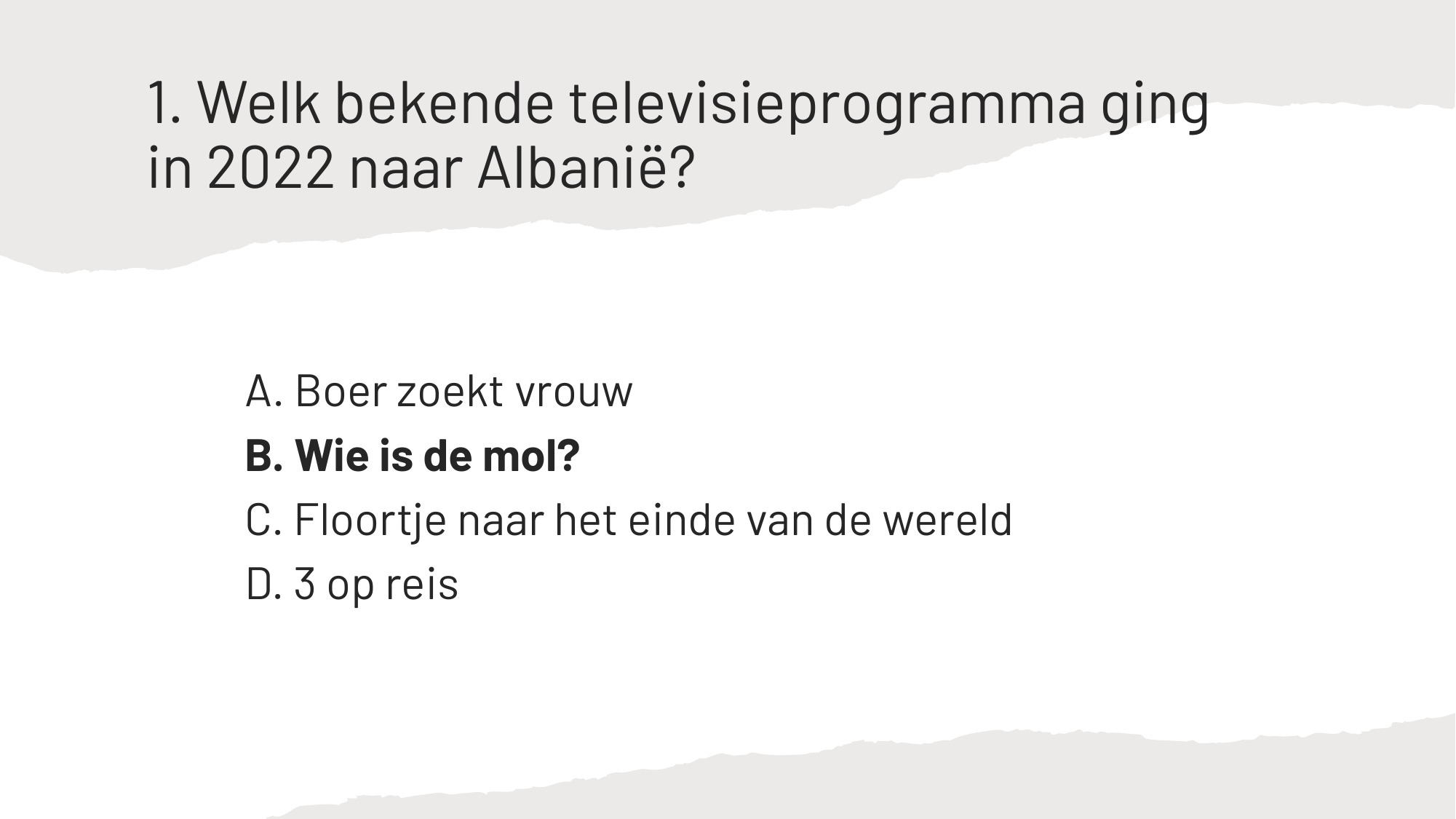

# 1. Welk bekende televisieprogramma ging in 2022 naar Albanië?
A. Boer zoekt vrouw
B. Wie is de mol?
C. Floortje naar het einde van de wereld
D. 3 op reis